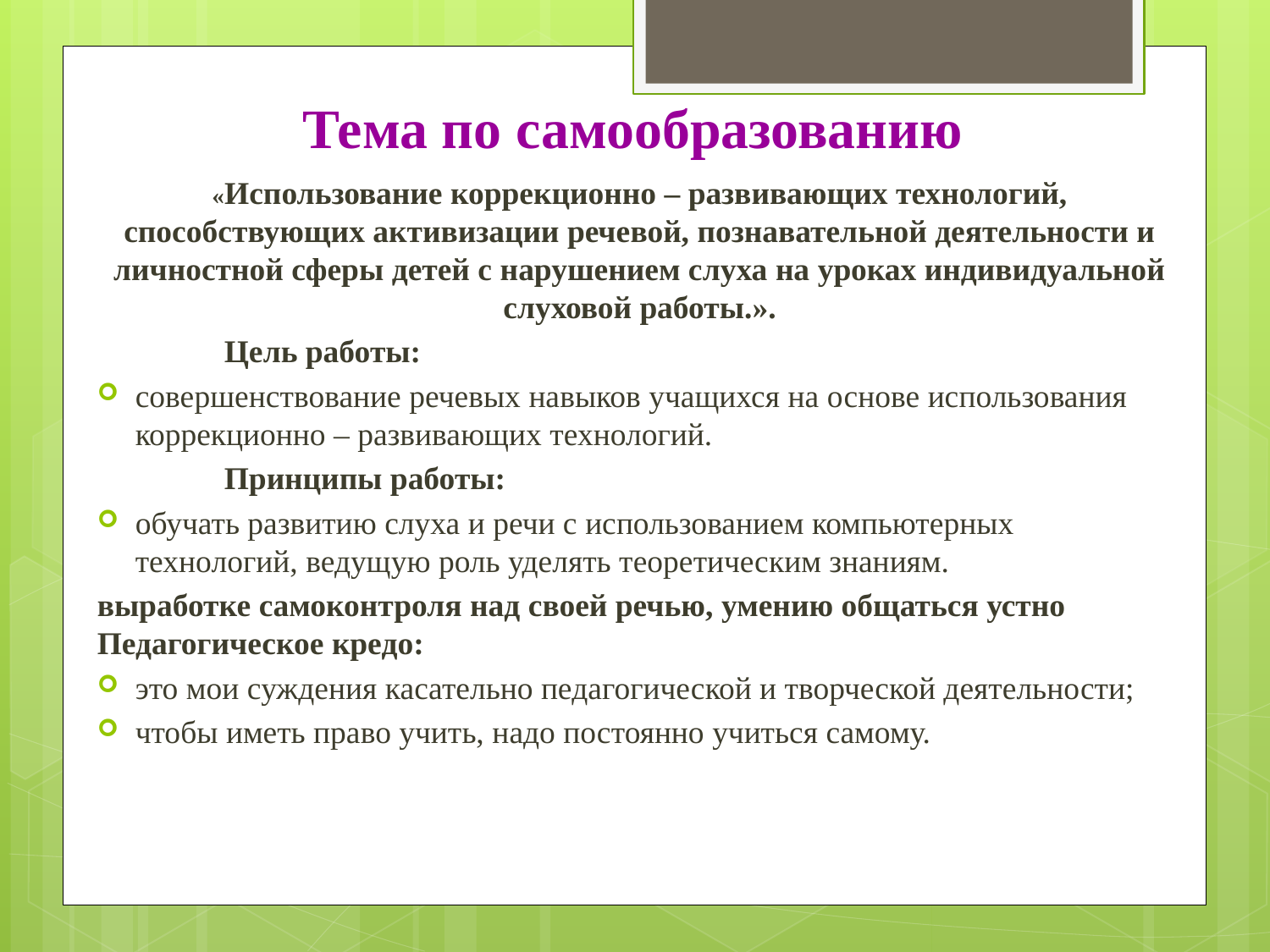

# Тема по самообразованию
«Использование коррекционно – развивающих технологий, способствующих активизации речевой, познавательной деятельности и личностной сферы детей с нарушением слуха на уроках индивидуальной слуховой работы.».
	Цель работы:
совершенствование речевых навыков учащихся на основе использования коррекционно – развивающих технологий.
	Принципы работы:
обучать развитию слуха и речи с использованием компьютерных технологий, ведущую роль уделять теоретическим знаниям.
выработке самоконтроля над своей речью, умению общаться устно	Педагогическое кредо:
это мои суждения касательно педагогической и творческой деятельности;
чтобы иметь право учить, надо постоянно учиться самому.